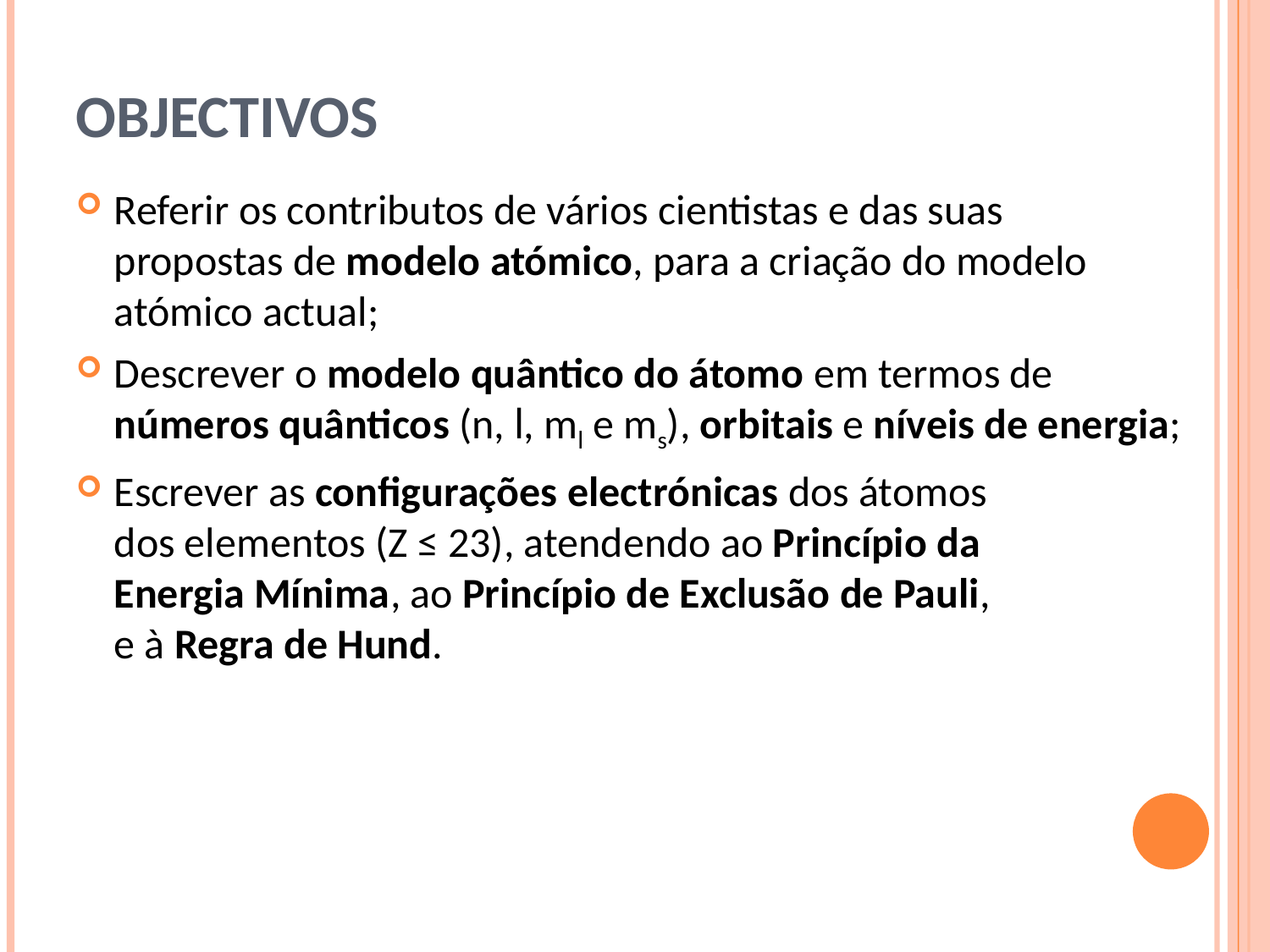

# Objectivos
Referir os contributos de vários cientistas e das suas propostas de modelo atómico, para a criação do modelo atómico actual;
Descrever o modelo quântico do átomo em termos de números quânticos (n, l, ml e ms), orbitais e níveis de energia;
Escrever as configurações electrónicas dos átomos
dos elementos (Z ≤ 23), atendendo ao Princípio da
Energia Mínima, ao Princípio de Exclusão de Pauli,
e à Regra de Hund.